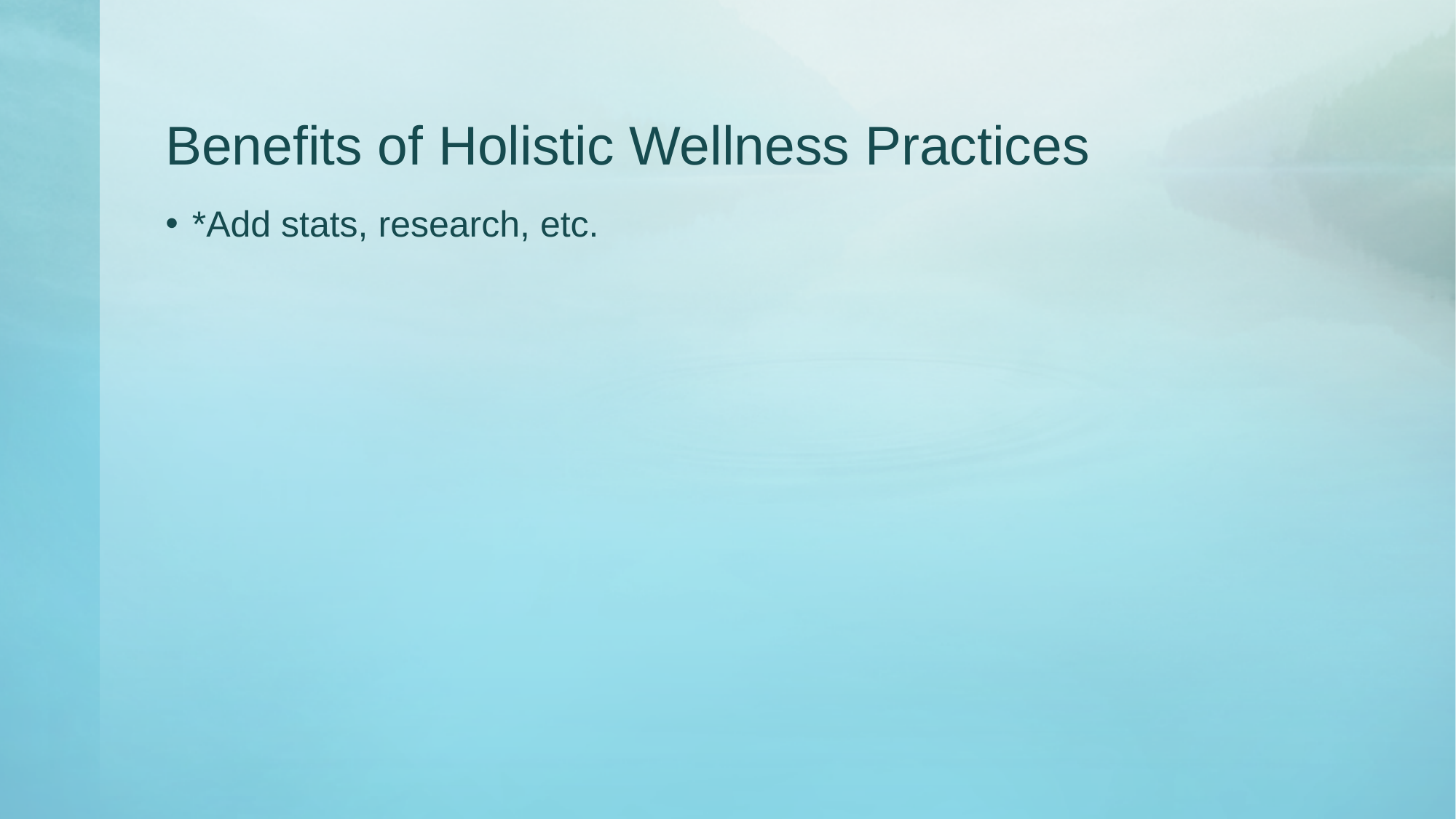

# Benefits of Holistic Wellness Practices
*Add stats, research, etc.